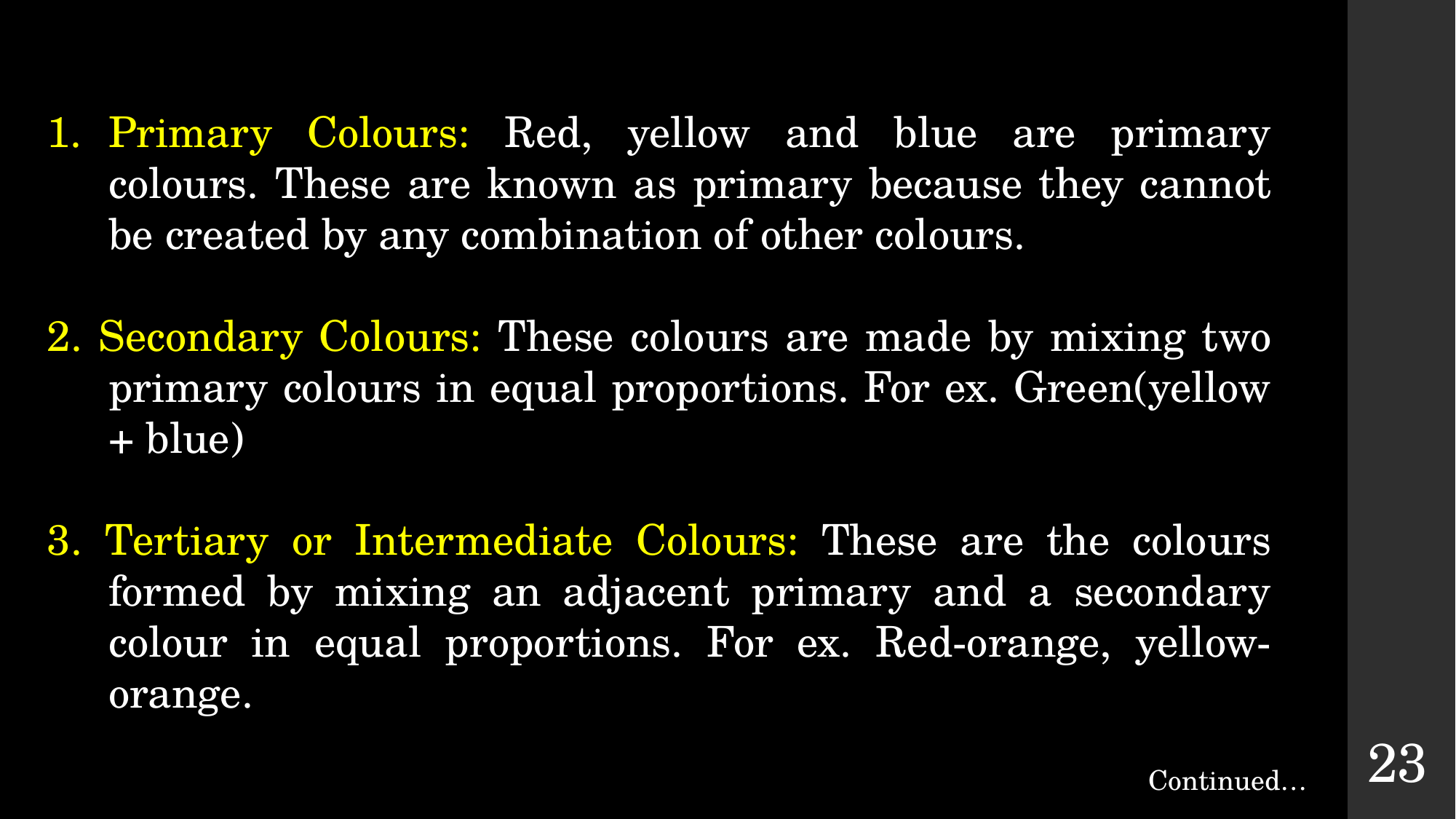

Primary Colours: Red, yellow and blue are primary colours. These are known as primary because they cannot be created by any combination of other colours.

2. Secondary Colours: These colours are made by mixing two primary colours in equal proportions. For ex. Green(yellow + blue)

3. Tertiary or Intermediate Colours: These are the colours formed by mixing an adjacent primary and a secondary colour in equal proportions. For ex. Red-orange, yellow-orange.
23
Continued…